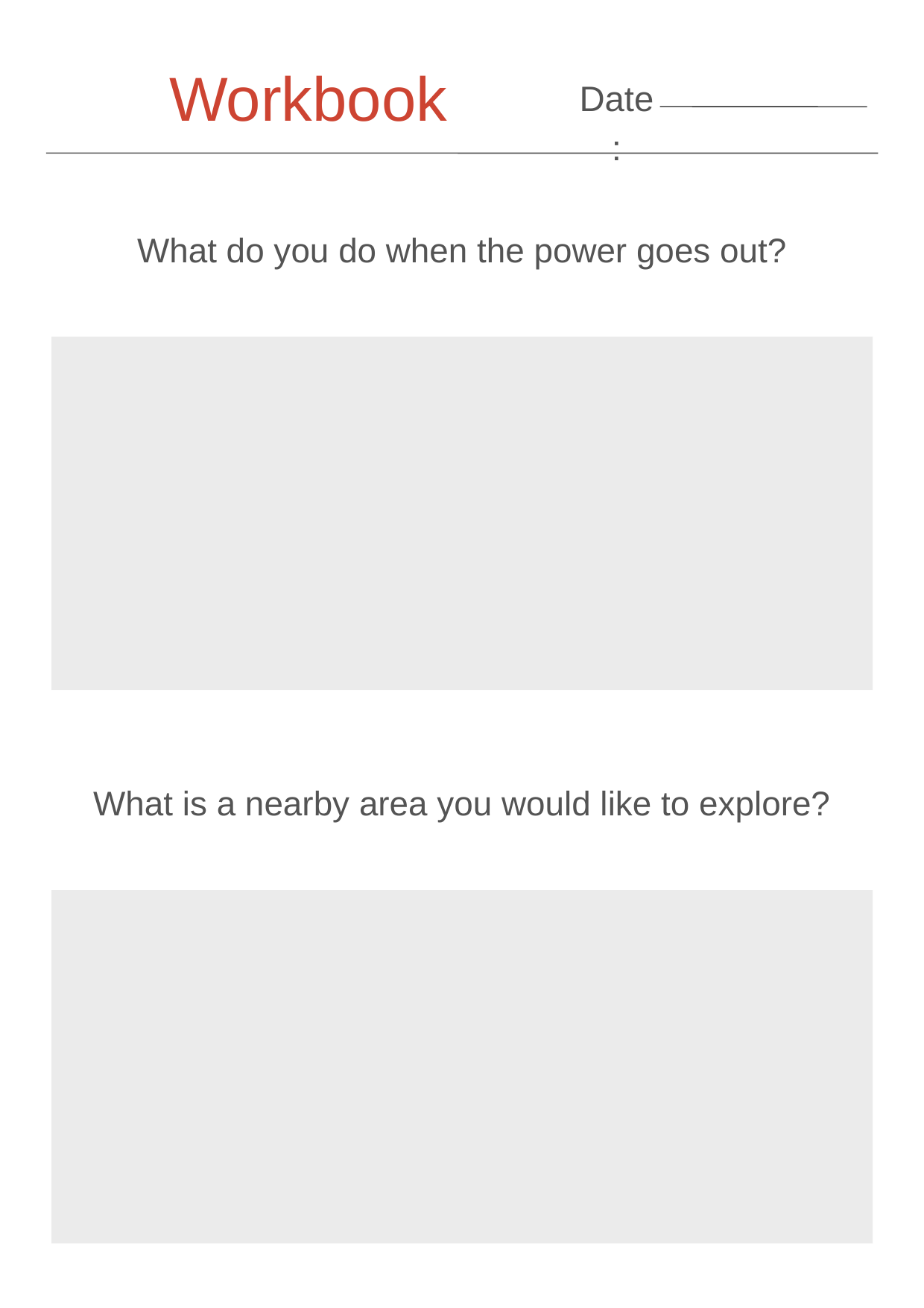

Workbook
Date:

What do you do when the power goes out?

What is a nearby area you would like to explore?